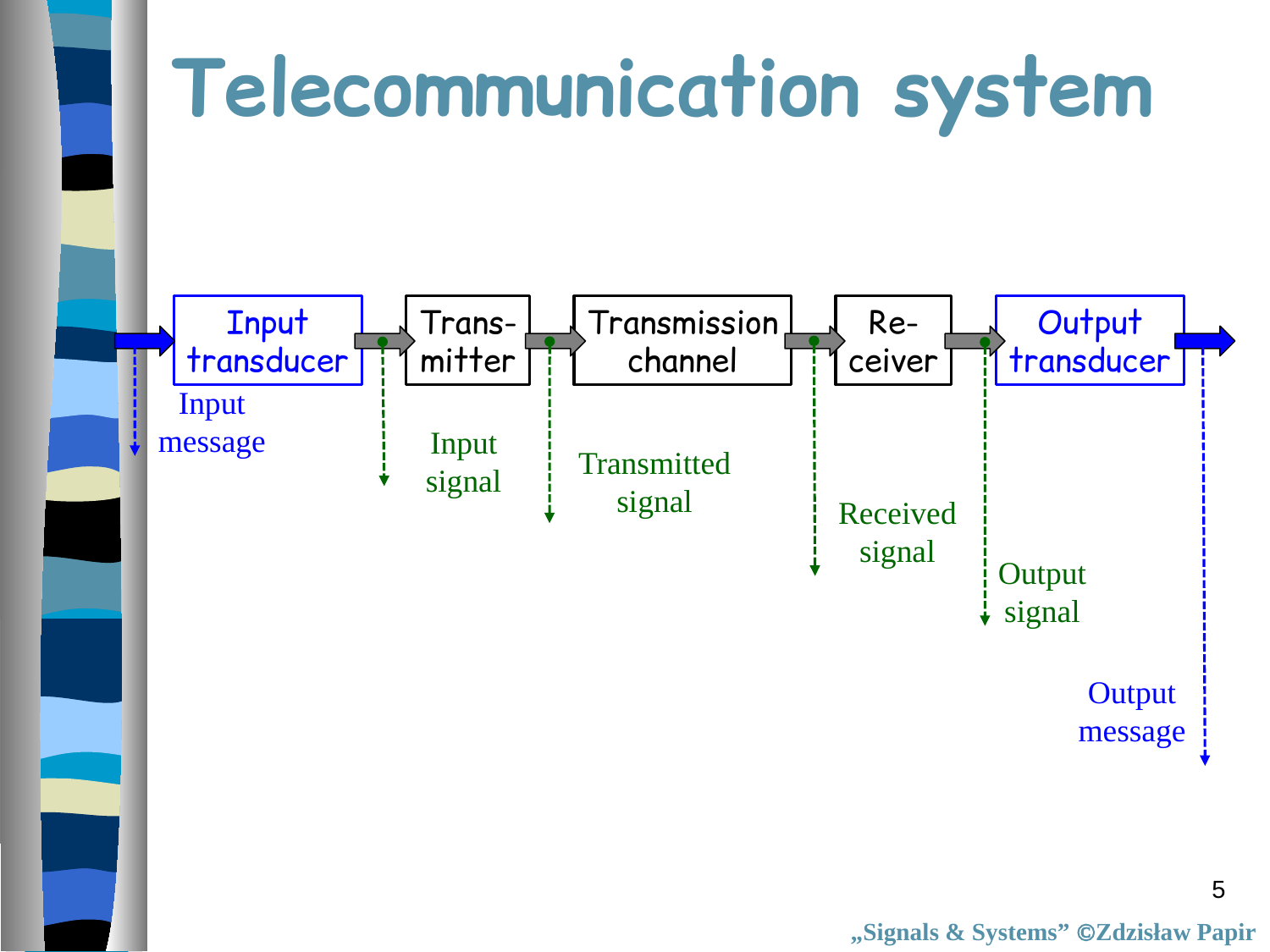

Telecommunication system
Input
transducer
Trans-
mitter
Transmission
channel
Re-
ceiver
Output
transducer

Input
message
Input
signal
Transmitted
signal
Received
signal
Output
signal
Output
message
5
„Signals & Systems” ©Zdzisław Papir